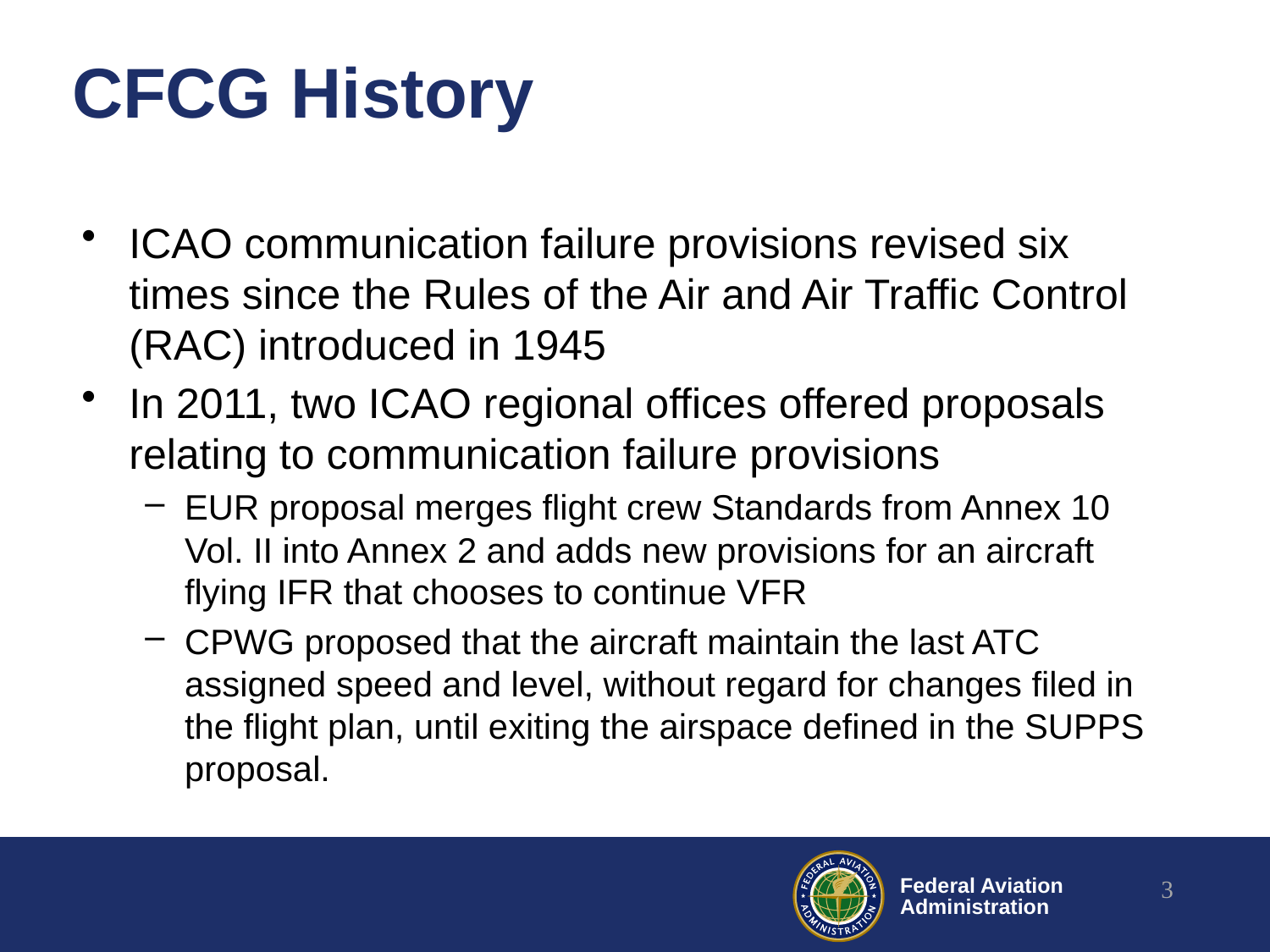

# CFCG History
ICAO communication failure provisions revised six times since the Rules of the Air and Air Traffic Control (RAC) introduced in 1945
In 2011, two ICAO regional offices offered proposals relating to communication failure provisions
EUR proposal merges flight crew Standards from Annex 10 Vol. II into Annex 2 and adds new provisions for an aircraft flying IFR that chooses to continue VFR
CPWG proposed that the aircraft maintain the last ATC assigned speed and level, without regard for changes filed in the flight plan, until exiting the airspace defined in the SUPPS proposal.

3